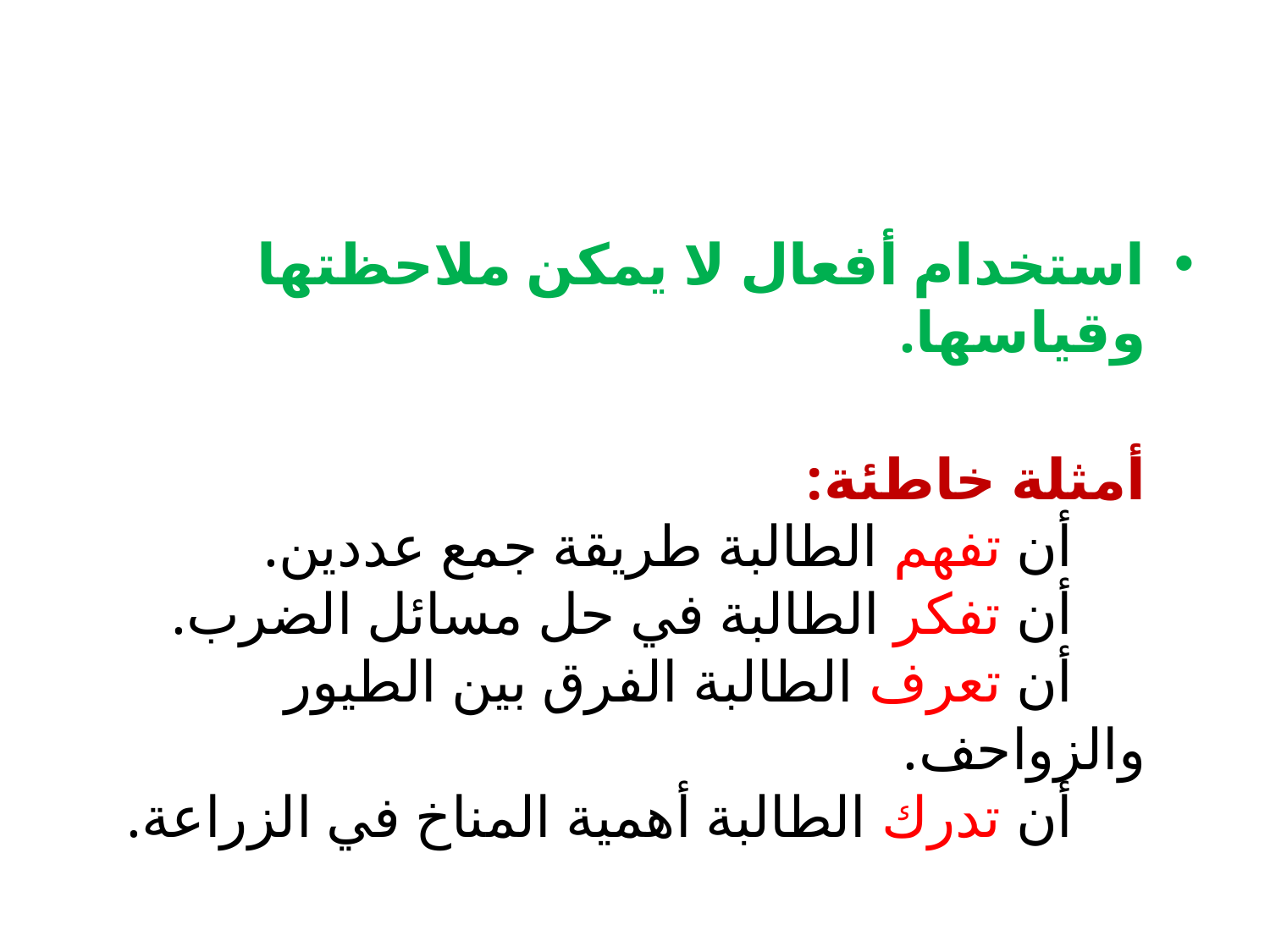

استخدام أفعال لا يمكن ملاحظتها وقياسها.
أمثلة خاطئة:
     أن تفهم الطالبة طريقة جمع عددين.
     أن تفكر الطالبة في حل مسائل الضرب.
     أن تعرف الطالبة الفرق بين الطيور والزواحف.
     أن تدرك الطالبة أهمية المناخ في الزراعة.